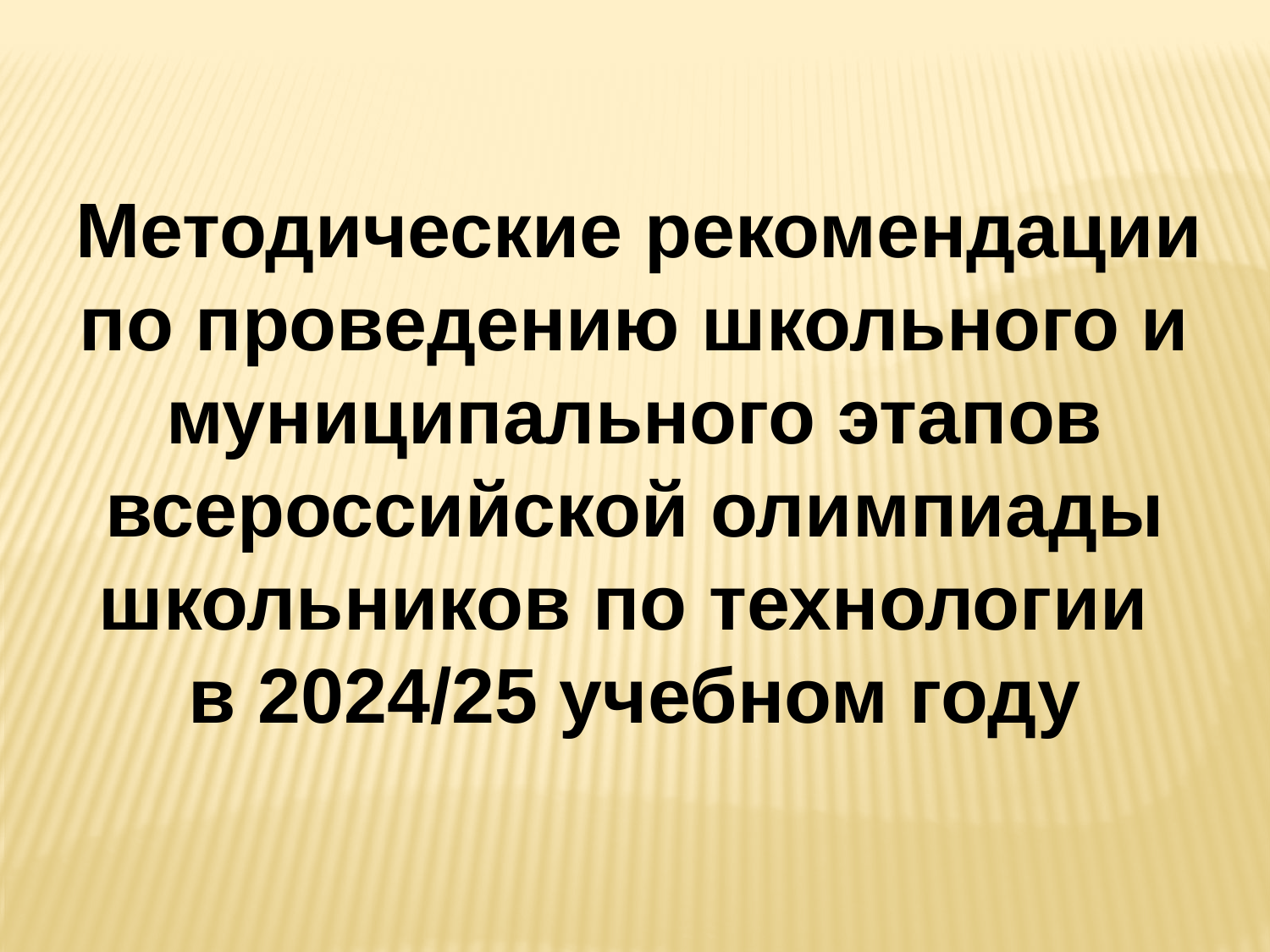

Методические рекомендации по проведению школьного и муниципального этапов всероссийской олимпиады школьников по технологии
в 2024/25 учебном году